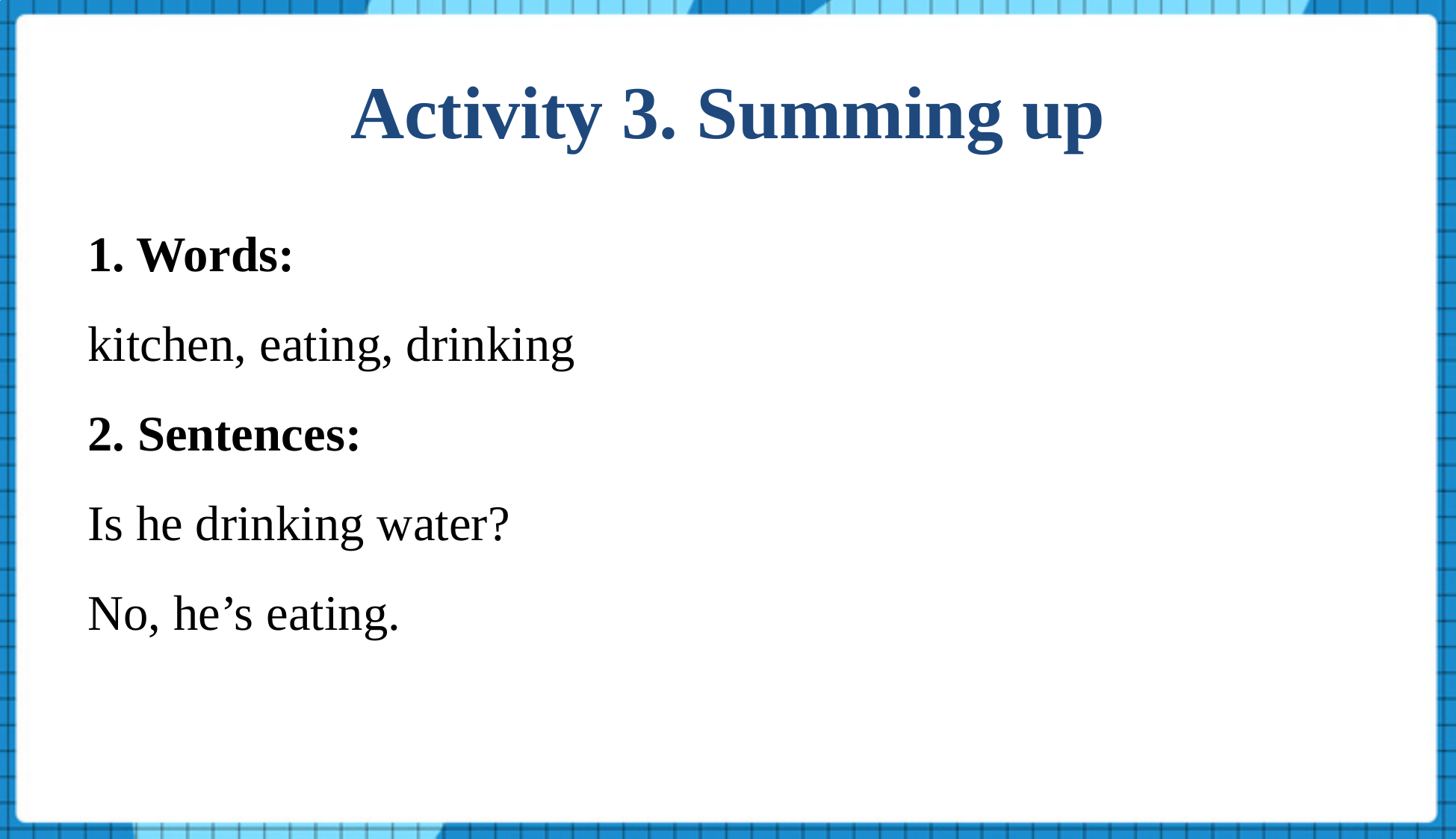

Activity 3. Summing up
1. Words:
kitchen, eating, drinking
2. Sentences:
Is he drinking water?
No, he’s eating.